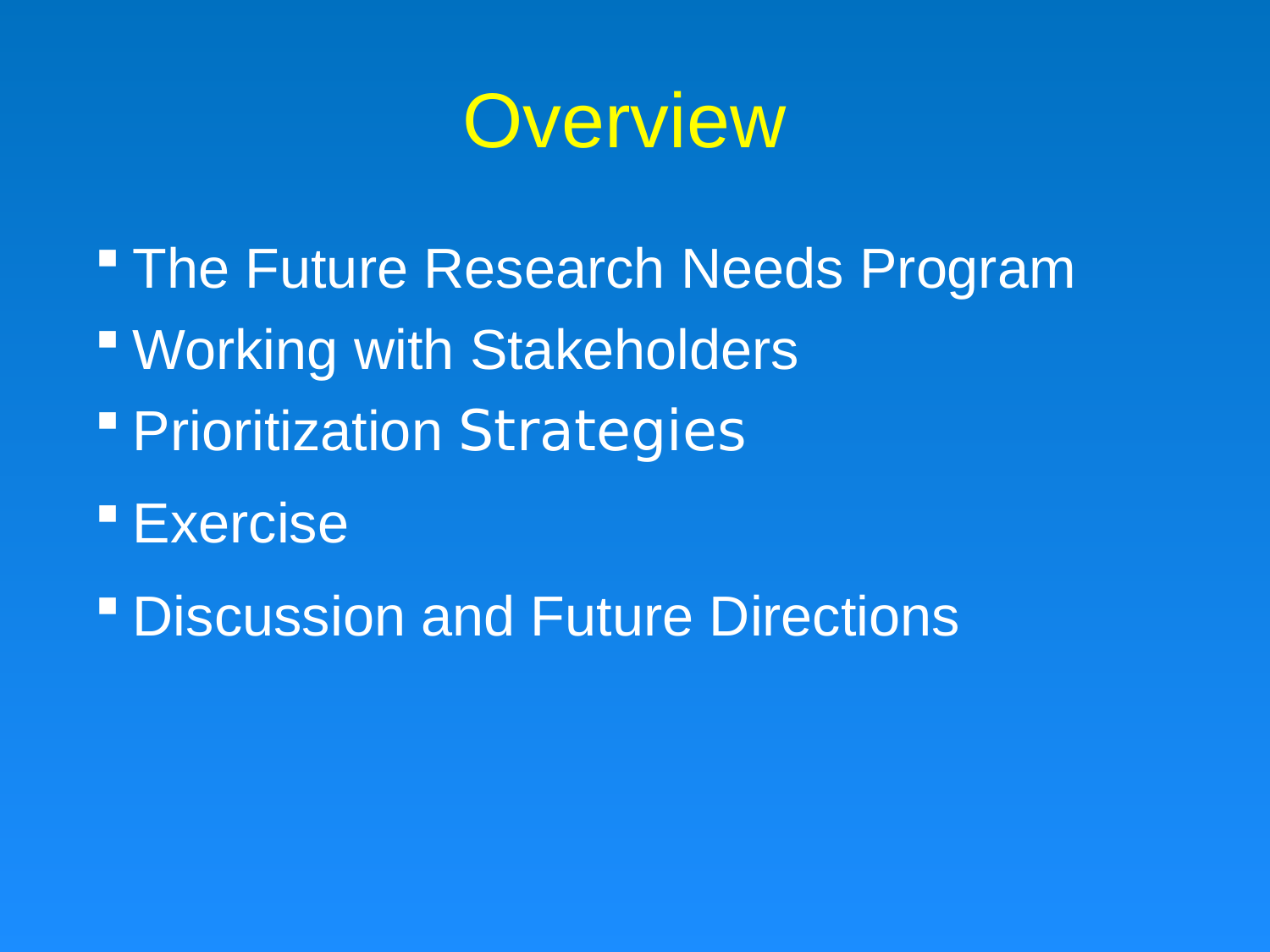

# Overview
The Future Research Needs Program
Working with Stakeholders
Prioritization Strategies
Exercise
Discussion and Future Directions